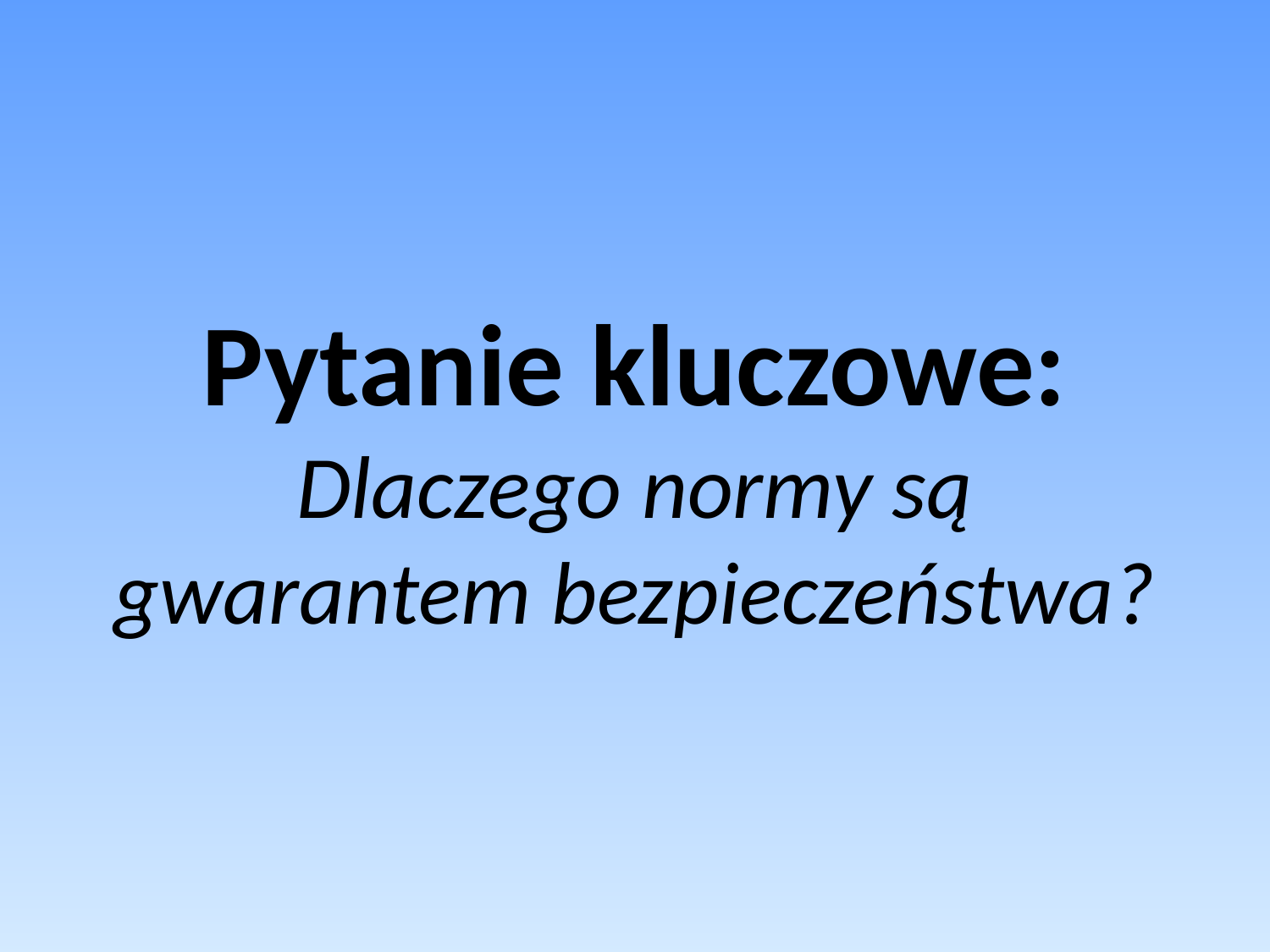

# Pytanie kluczowe: Dlaczego normy są gwarantem bezpieczeństwa?